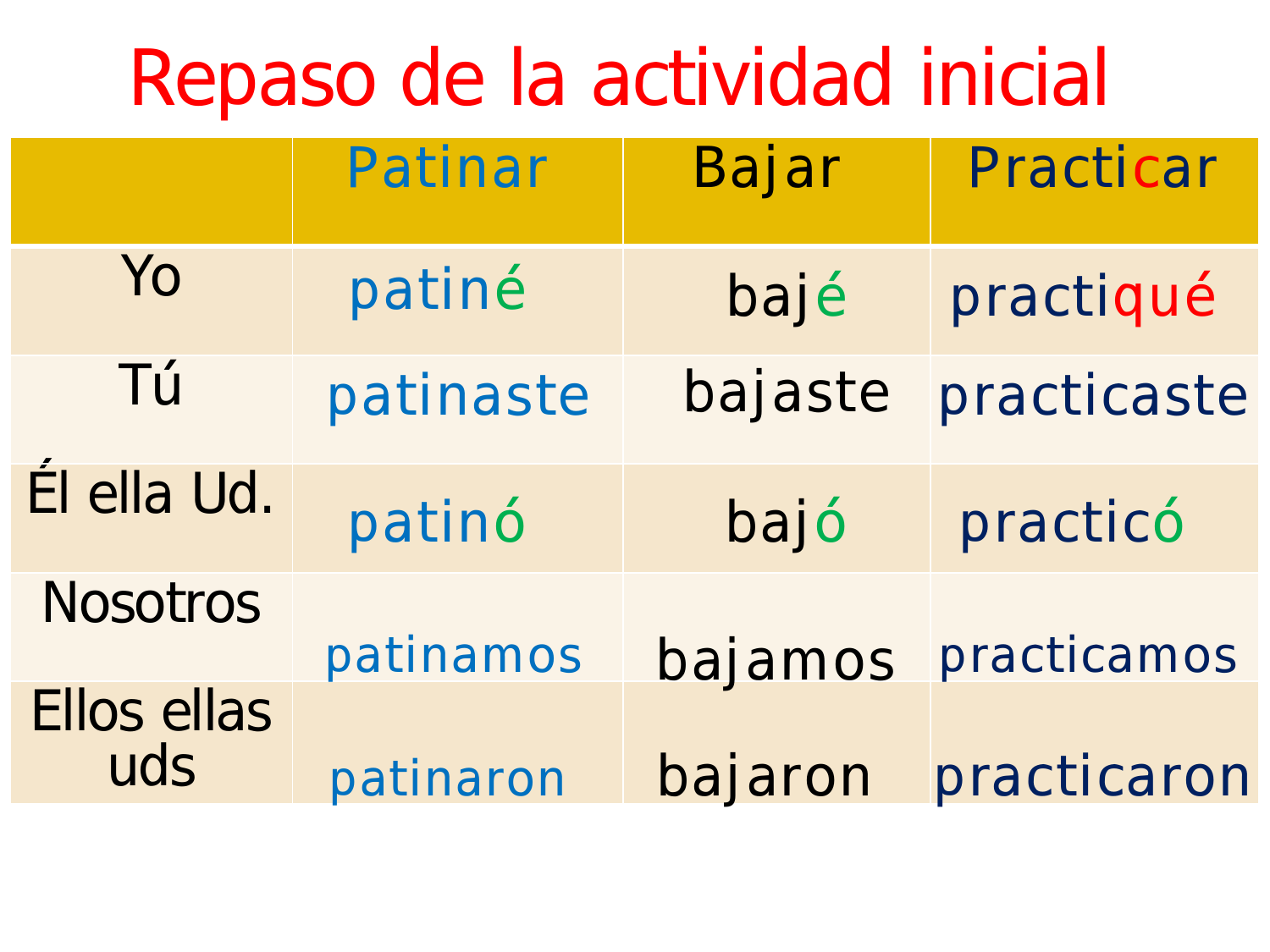

# Repaso de la actividad inicial
|  | Patinar | Bajar | Practicar |
| --- | --- | --- | --- |
| Yo |  |  |  |
| Tú |  |  |  |
| Él ella Ud. |  |  |  |
| Nosotros |  |  |  |
| Ellos ellas uds |  |  |  |
patiné
bajé
practiqué

bajaste
patinaste
practicaste
patinó
bajó
practicó
patinamos
bajamos
practicamos
bajaron
practicaron
patinaron